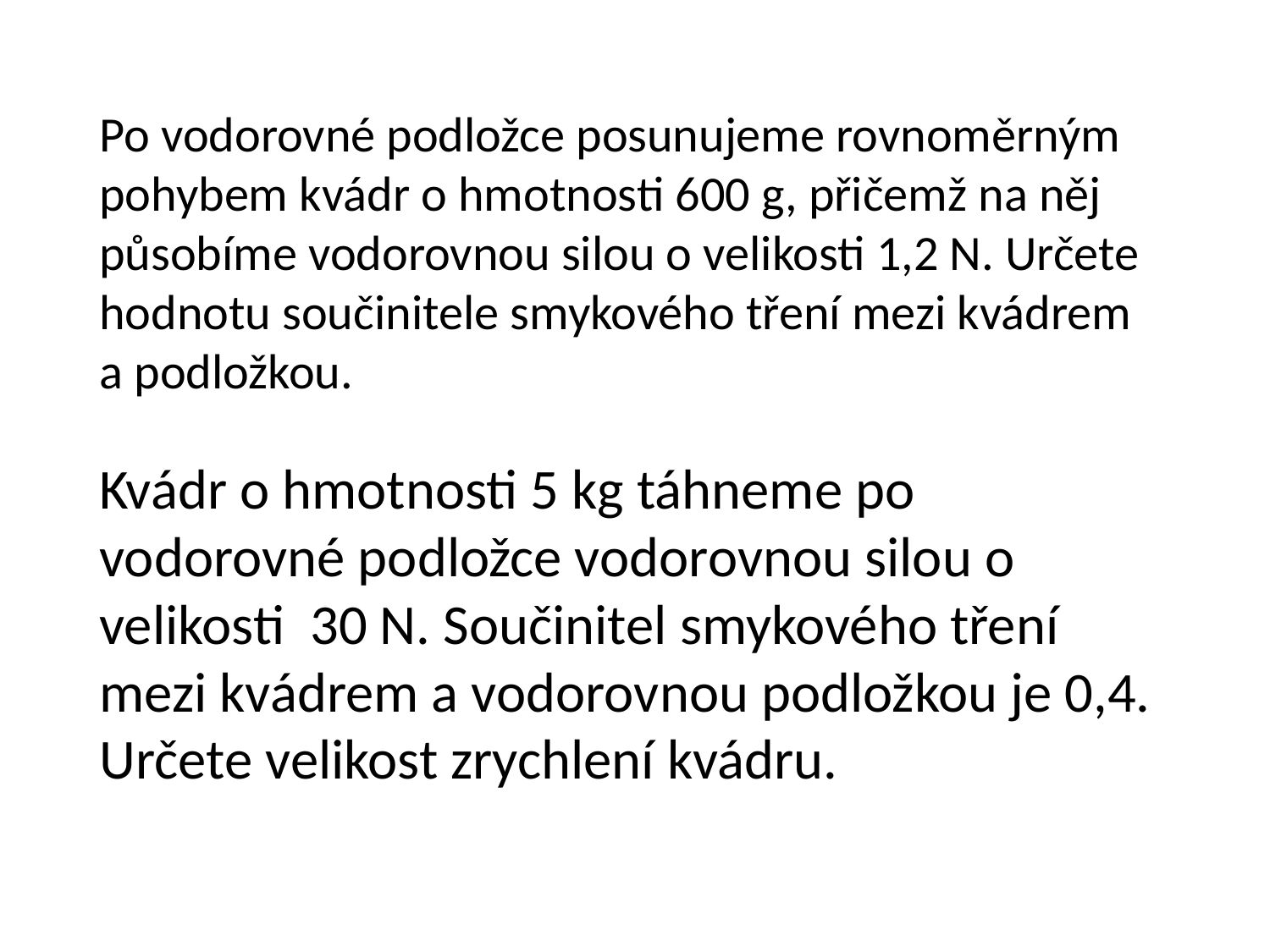

Po vodorovné podložce posunujeme rovnoměrným pohybem kvádr o hmotnosti 600 g, přičemž na něj působíme vodorovnou silou o velikosti 1,2 N. Určete hodnotu součinitele smykového tření mezi kvádrem a podložkou.
Kvádr o hmotnosti 5 kg táhneme po vodorovné podložce vodorovnou silou o velikosti  30 N. Součinitel smykového tření mezi kvádrem a vodorovnou podložkou je 0,4. Určete velikost zrychlení kvádru.